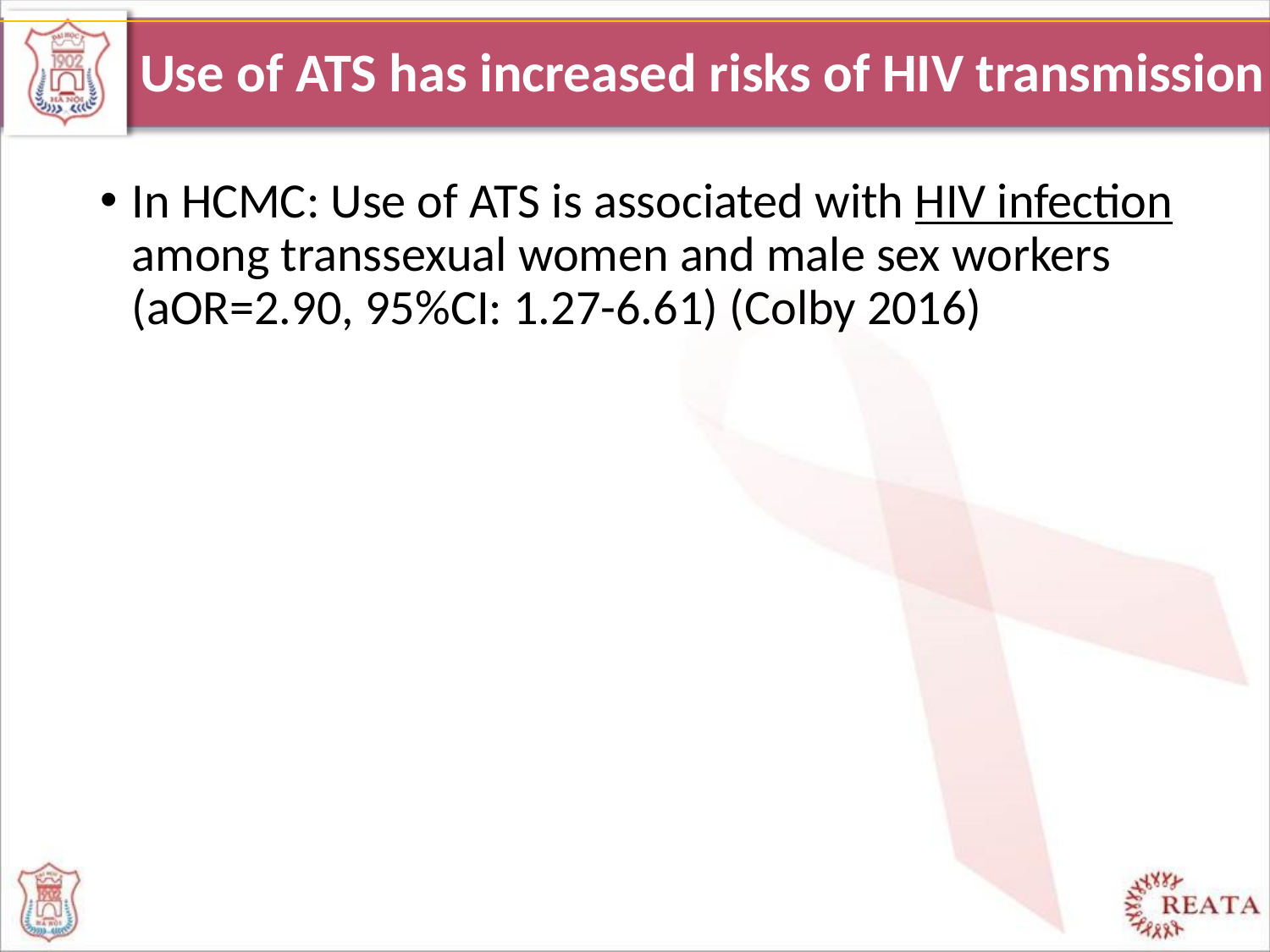

# Use of ATS has increased risks of HIV transmission
In HCMC: Use of ATS is associated with HIV infection among transsexual women and male sex workers (aOR=2.90, 95%CI: 1.27-6.61) (Colby 2016)